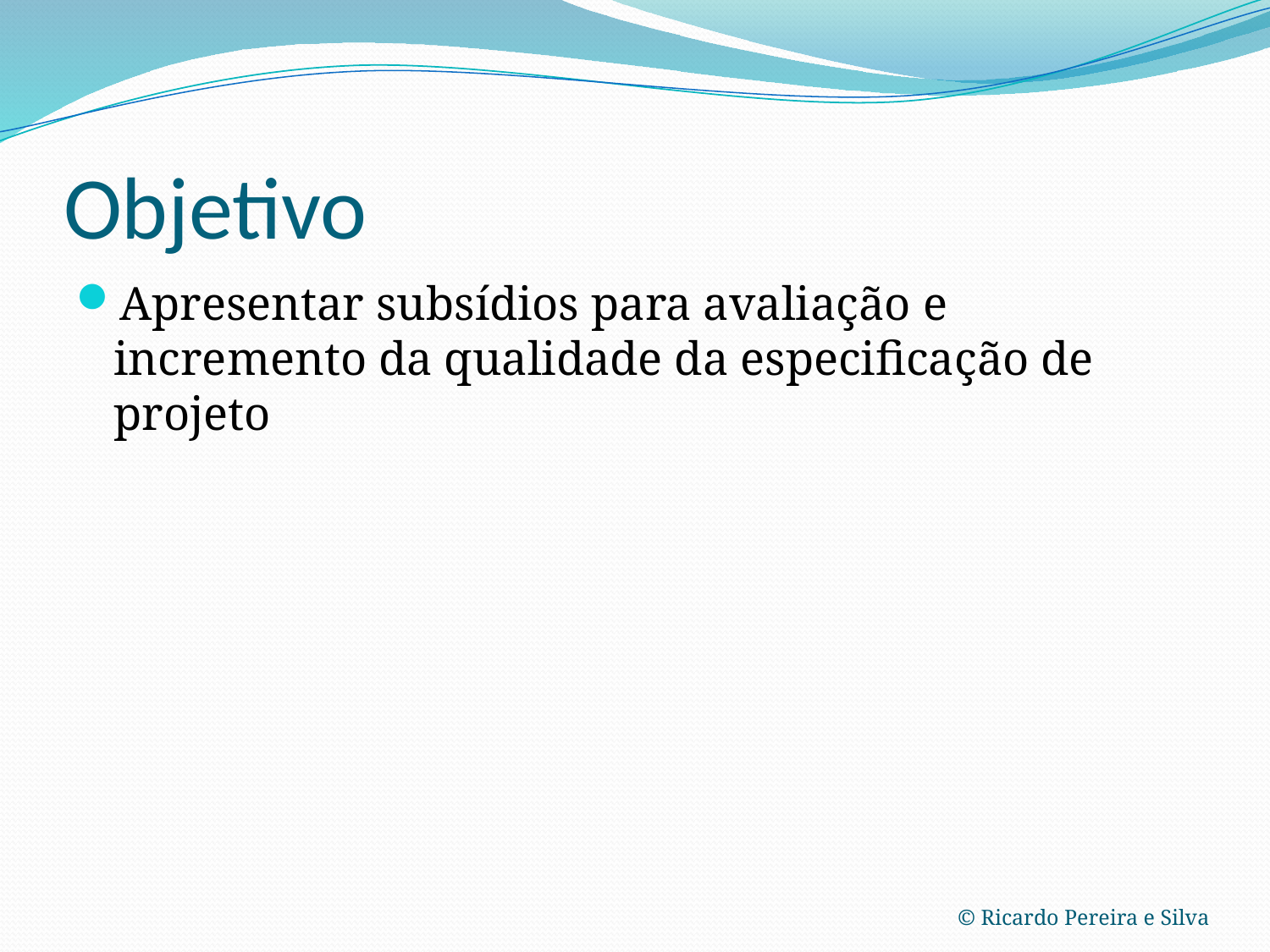

# Objetivo
Apresentar subsídios para avaliação e incremento da qualidade da especificação de projeto
© Ricardo Pereira e Silva